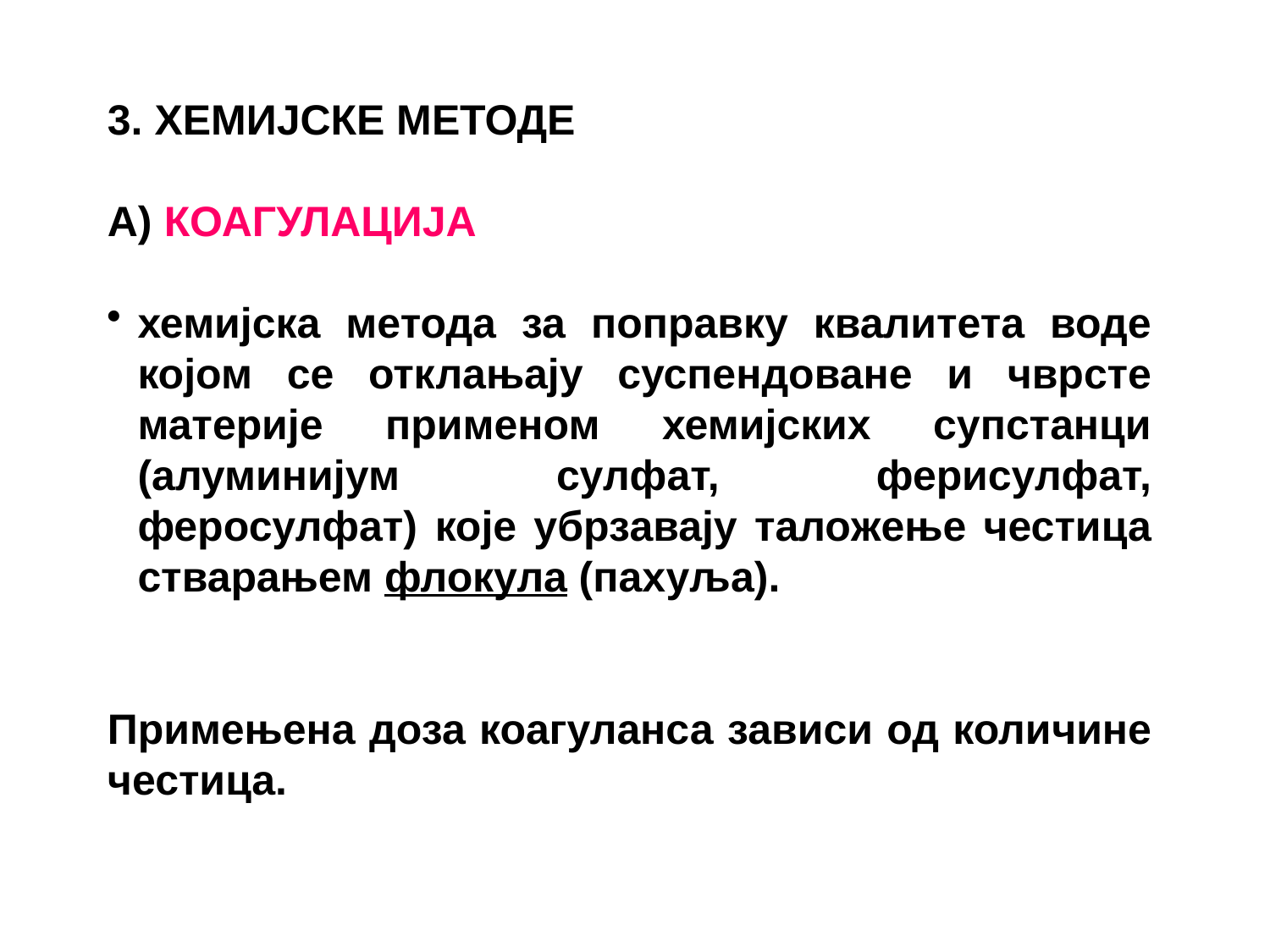

3. ХЕМИЈСКЕ МЕТОДЕ

А) КОАГУЛАЦИЈА

хемијска метода за поправку квалитета воде којом се отклањају суспендоване и чврсте материје применом хемијских супстанци (алуминијум сулфат, ферисулфат, феросулфат) које убрзавају таложење честица стварањем флокула (пахуља).

Примењена доза коагуланса зависи од количине честица.